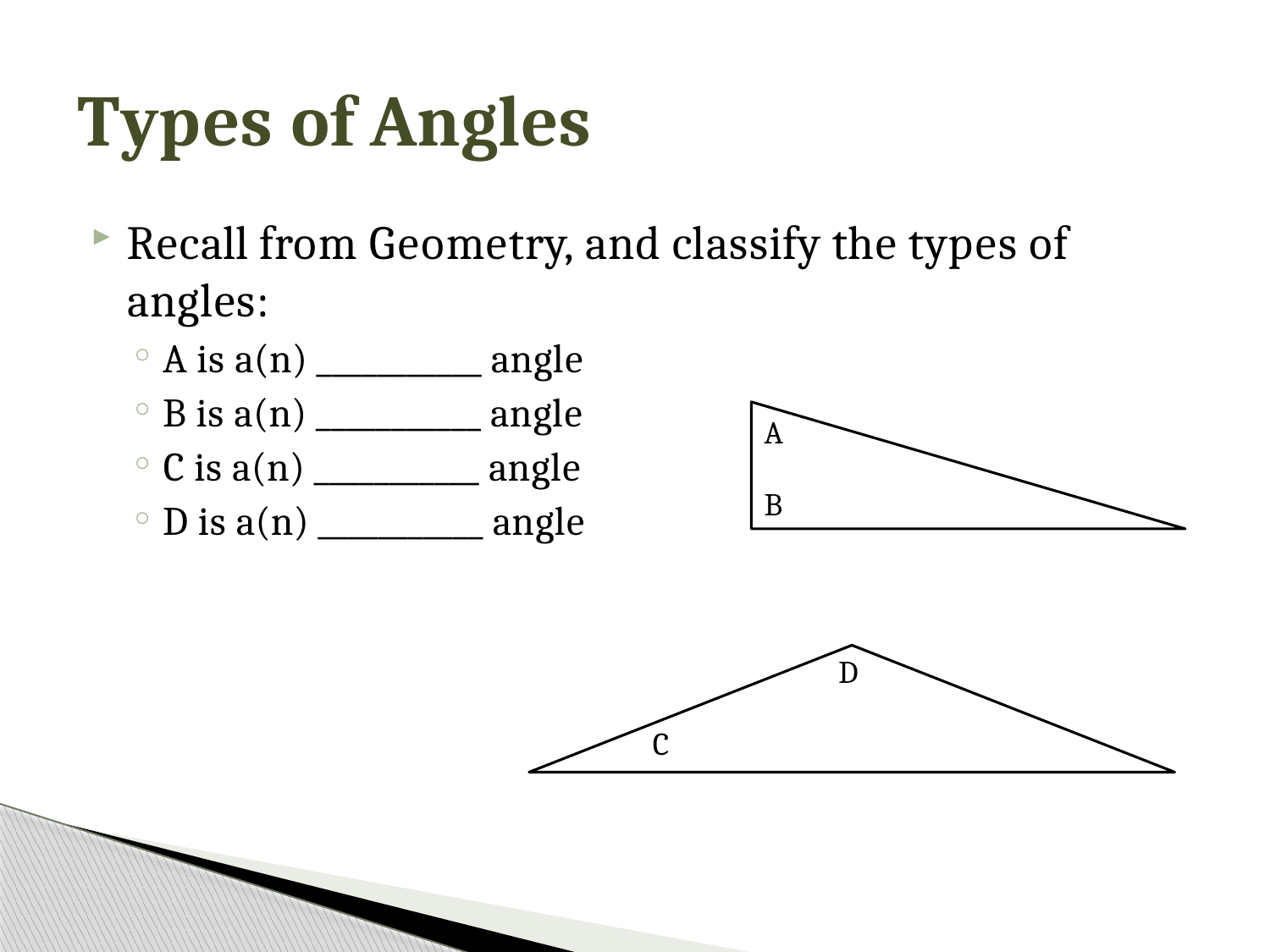

# Types of Angles
Recall from Geometry, and classify the types of angles:
A is a(n) ___________ angle
B is a(n) ___________ angle
C is a(n) ___________ angle
D is a(n) ___________ angle

A
B

D
C